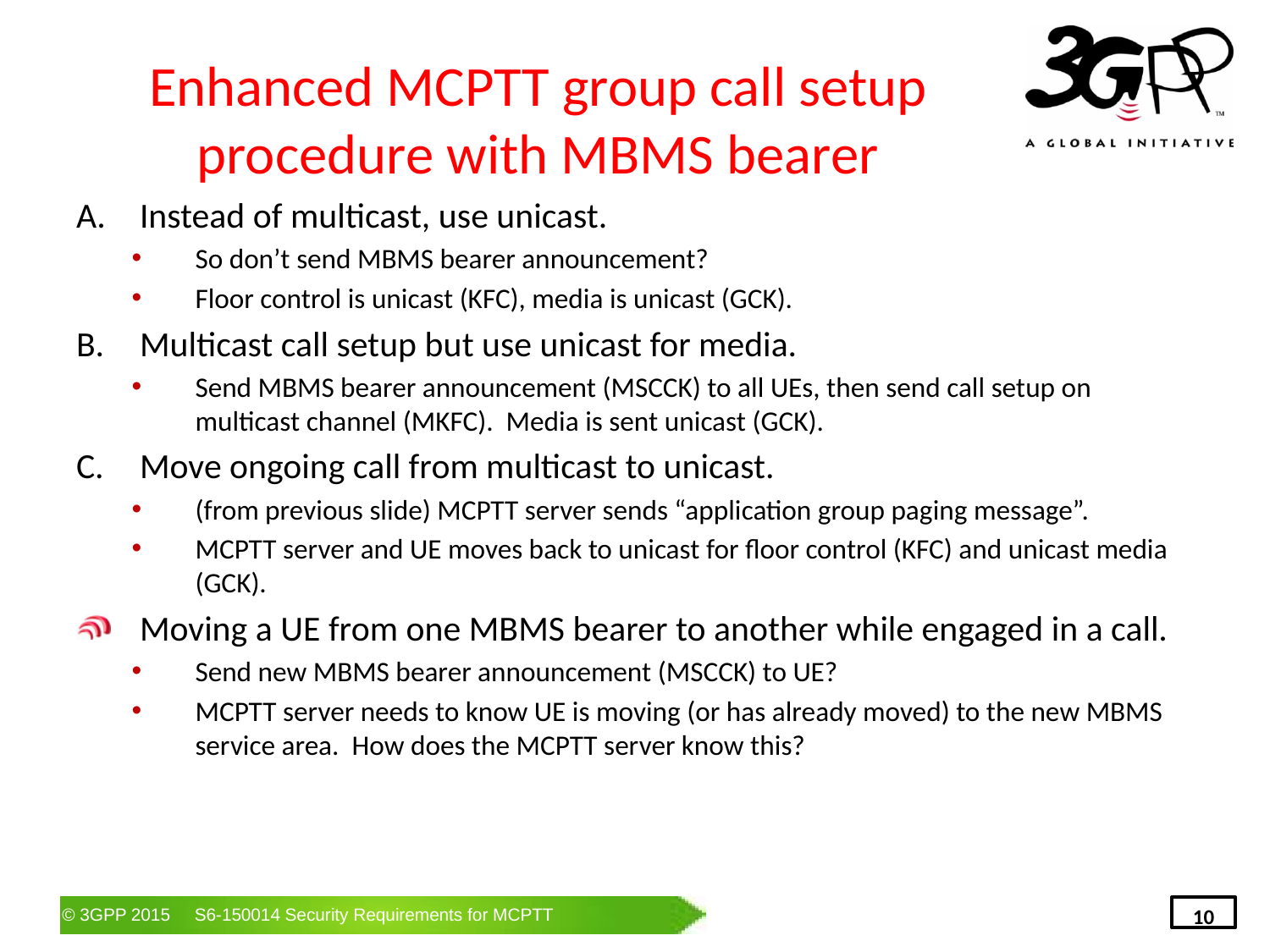

# Enhanced MCPTT group call setup procedure with MBMS bearer
Instead of multicast, use unicast.
So don’t send MBMS bearer announcement?
Floor control is unicast (KFC), media is unicast (GCK).
Multicast call setup but use unicast for media.
Send MBMS bearer announcement (MSCCK) to all UEs, then send call setup on multicast channel (MKFC).  Media is sent unicast (GCK).
Move ongoing call from multicast to unicast.
(from previous slide) MCPTT server sends “application group paging message”.
MCPTT server and UE moves back to unicast for floor control (KFC) and unicast media (GCK).
Moving a UE from one MBMS bearer to another while engaged in a call.
Send new MBMS bearer announcement (MSCCK) to UE?
MCPTT server needs to know UE is moving (or has already moved) to the new MBMS service area.  How does the MCPTT server know this?